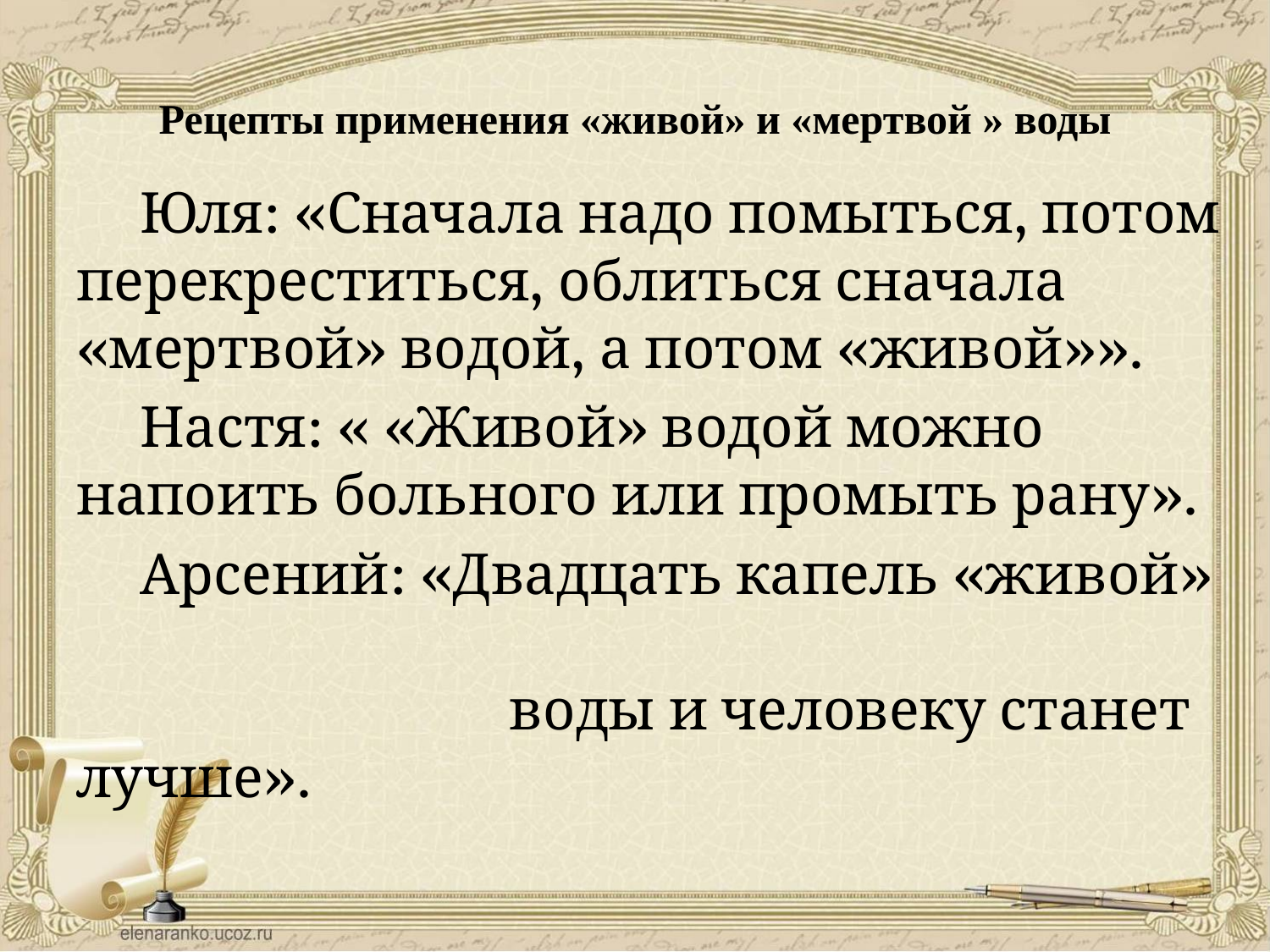

# Рецепты применения «живой» и «мертвой » воды
Юля: «Сначала надо помыться, потом перекреститься, облиться сначала «мертвой» водой, а потом «живой»».
Настя: « «Живой» водой можно напоить больного или промыть рану».
Арсений: «Двадцать капель «живой»                                                                                                                          воды и человеку станет лучше».